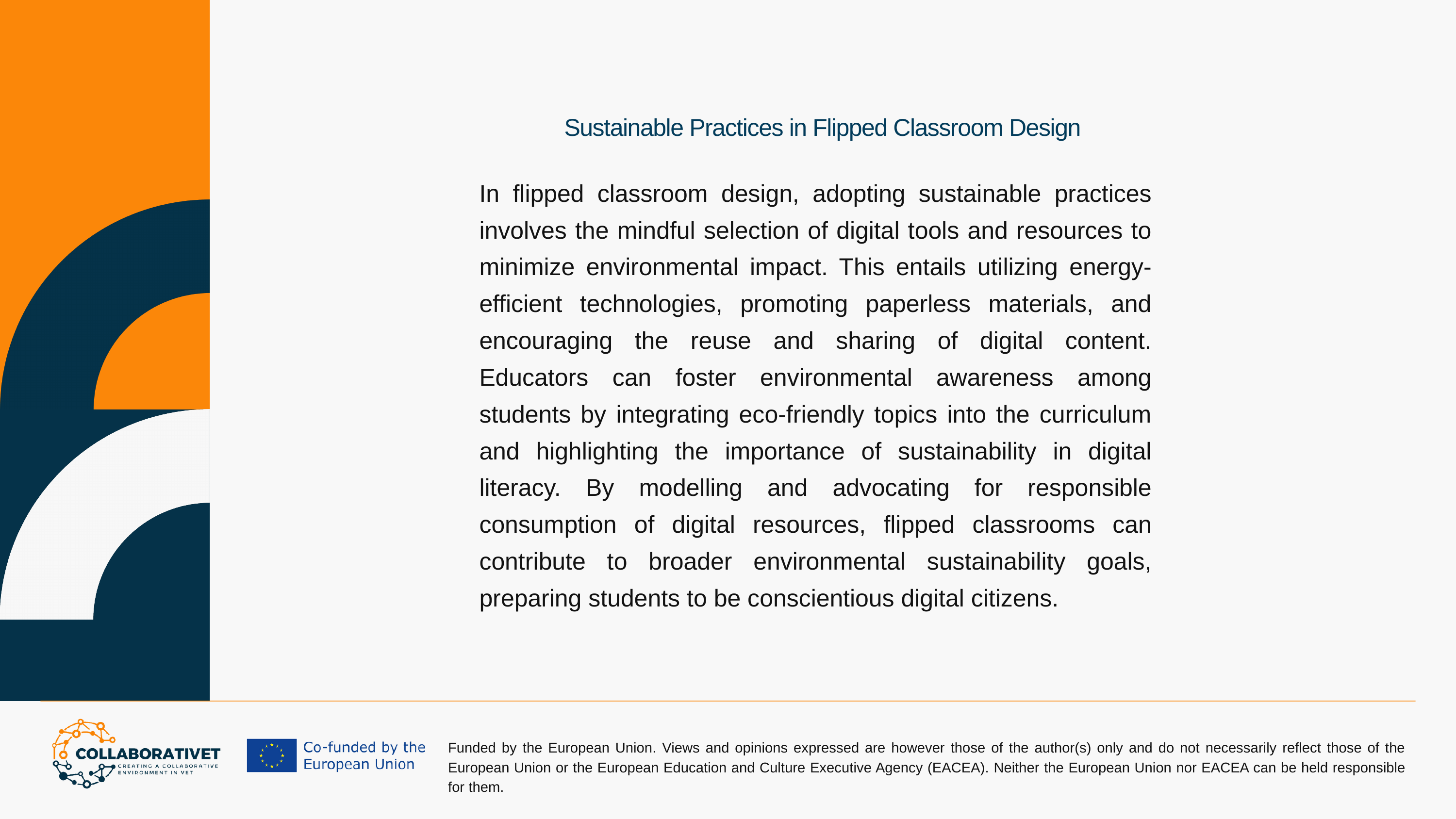

Sustainable Practices in Flipped Classroom Design
In flipped classroom design, adopting sustainable practices involves the mindful selection of digital tools and resources to minimize environmental impact. This entails utilizing energy-efficient technologies, promoting paperless materials, and encouraging the reuse and sharing of digital content. Educators can foster environmental awareness among students by integrating eco-friendly topics into the curriculum and highlighting the importance of sustainability in digital literacy. By modelling and advocating for responsible consumption of digital resources, flipped classrooms can contribute to broader environmental sustainability goals, preparing students to be conscientious digital citizens.

Funded by the European Union. Views and opinions expressed are however those of the author(s) only and do not necessarily reflect those of the European Union or the European Education and Culture Executive Agency (EACEA). Neither the European Union nor EACEA can be held responsible for them.